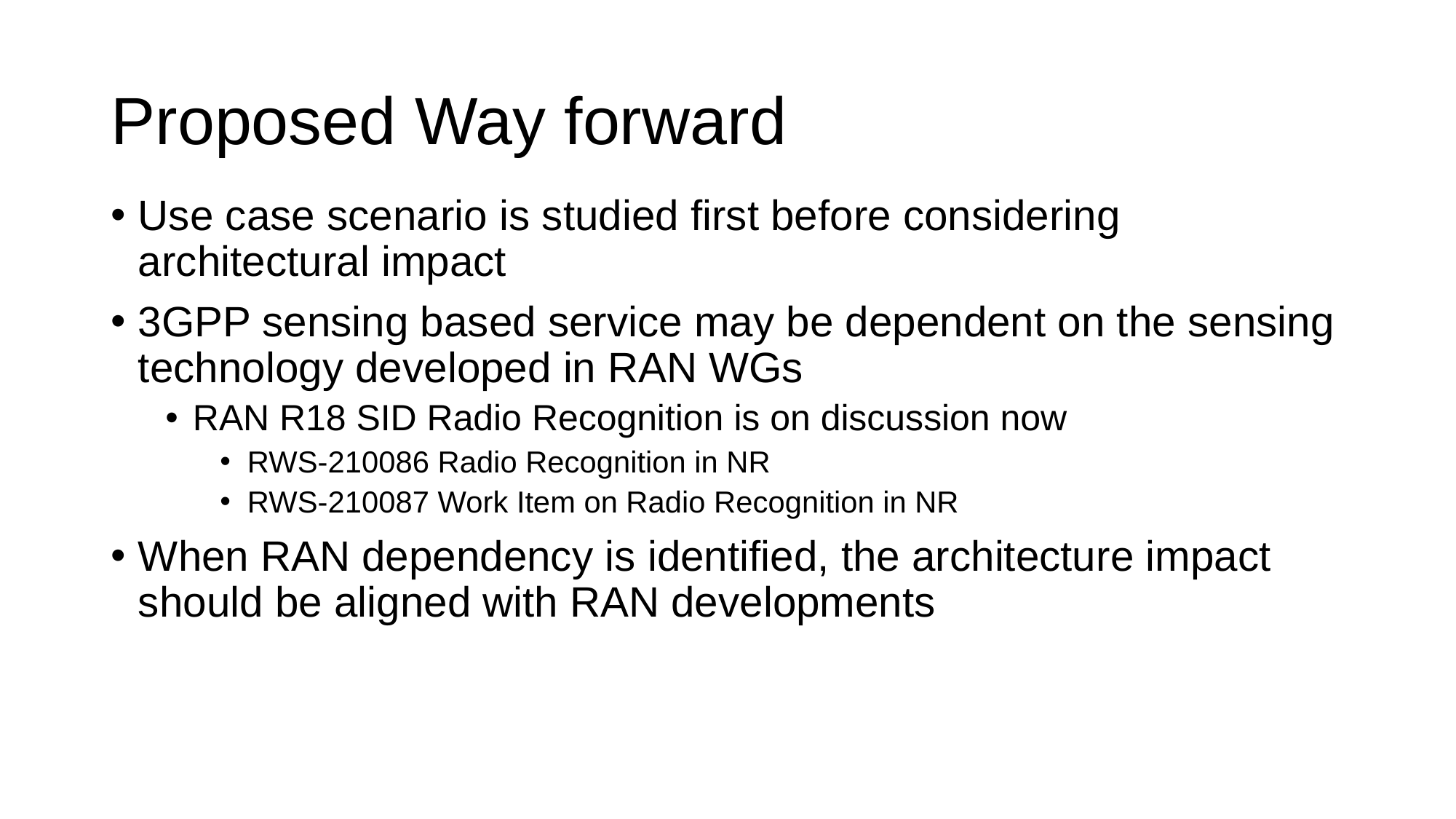

# Proposed Way forward
Use case scenario is studied first before considering architectural impact
3GPP sensing based service may be dependent on the sensing technology developed in RAN WGs
RAN R18 SID Radio Recognition is on discussion now
RWS-210086 Radio Recognition in NR
RWS-210087 Work Item on Radio Recognition in NR
When RAN dependency is identified, the architecture impact  should be aligned with RAN developments